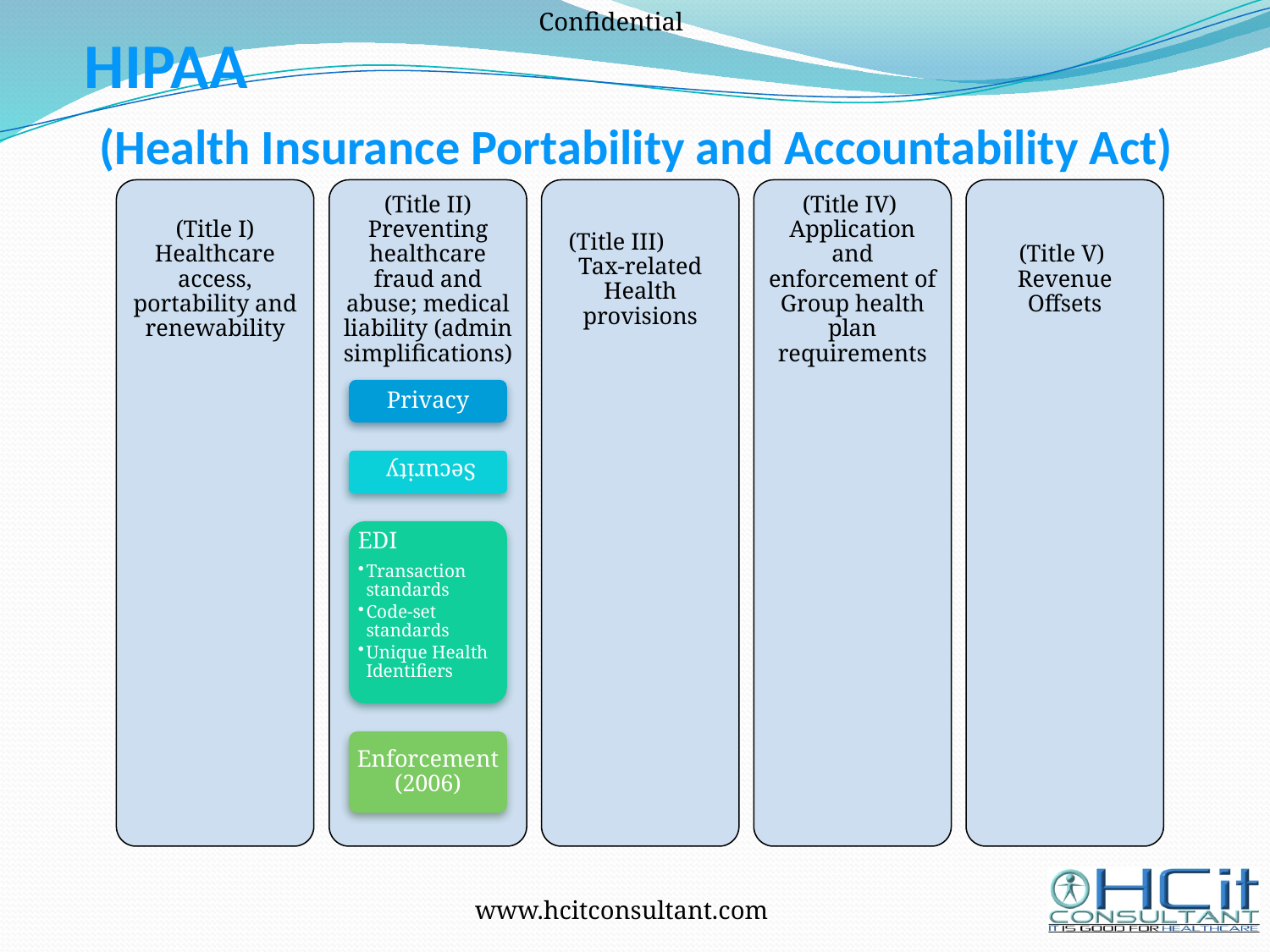

# HIPAA (Health Insurance Portability and Accountability Act)
(Title I) Healthcare access, portability and renewability
(Title II) Preventing healthcare fraud and abuse; medical liability (admin simplifications)
Privacy
Security
EDI
Transaction standards
Code-set standards
Unique Health Identifiers
Enforcement (2006)
(Title III)         Tax-related Health provisions
(Title IV)  Application and enforcement of Group health plan requirements
(Title V)
Revenue Offsets
7